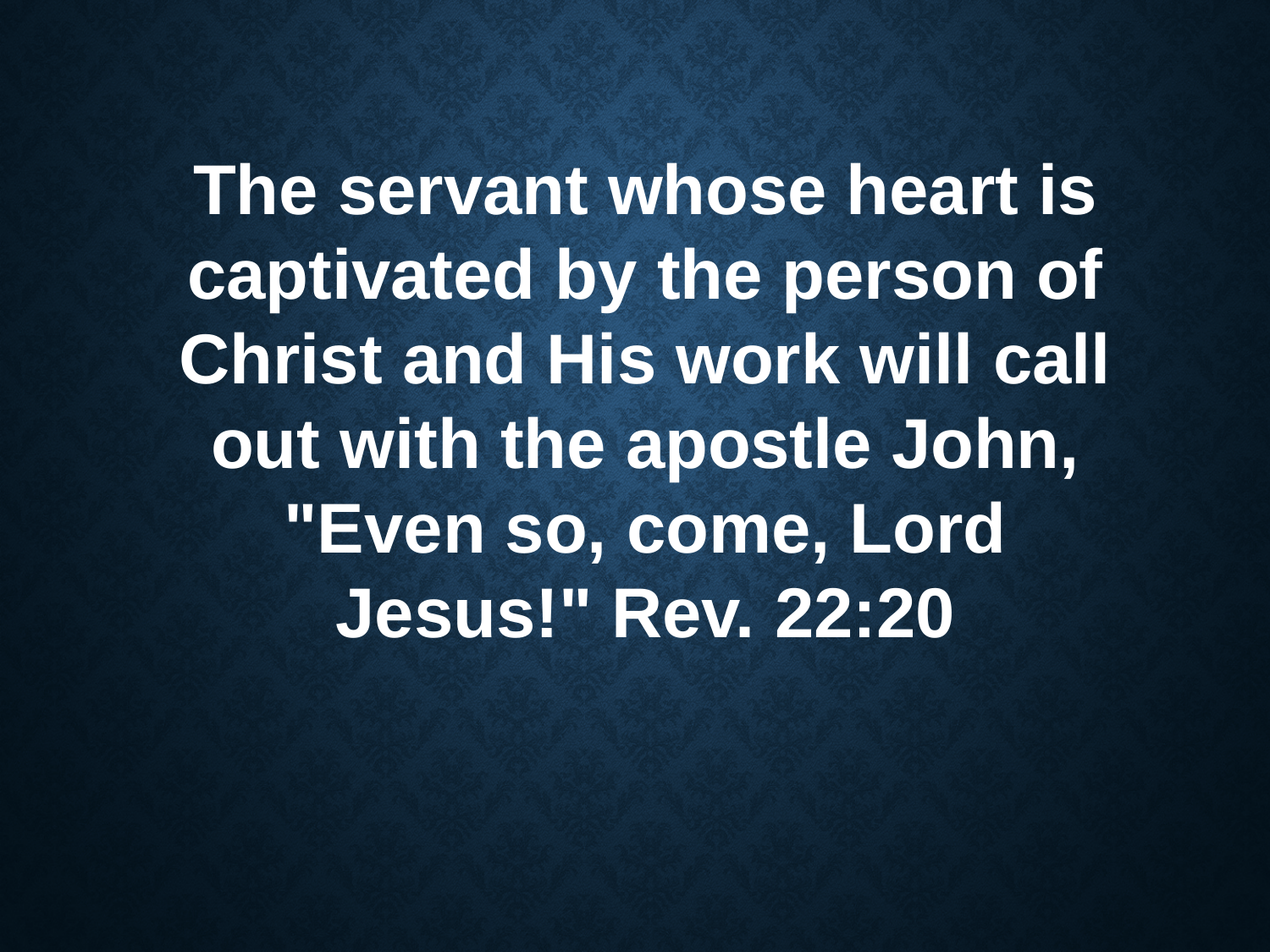

The servant whose heart is captivated by the person of Christ and His work will call out with the apostle John, "Even so, come, Lord Jesus!" Rev. 22:20